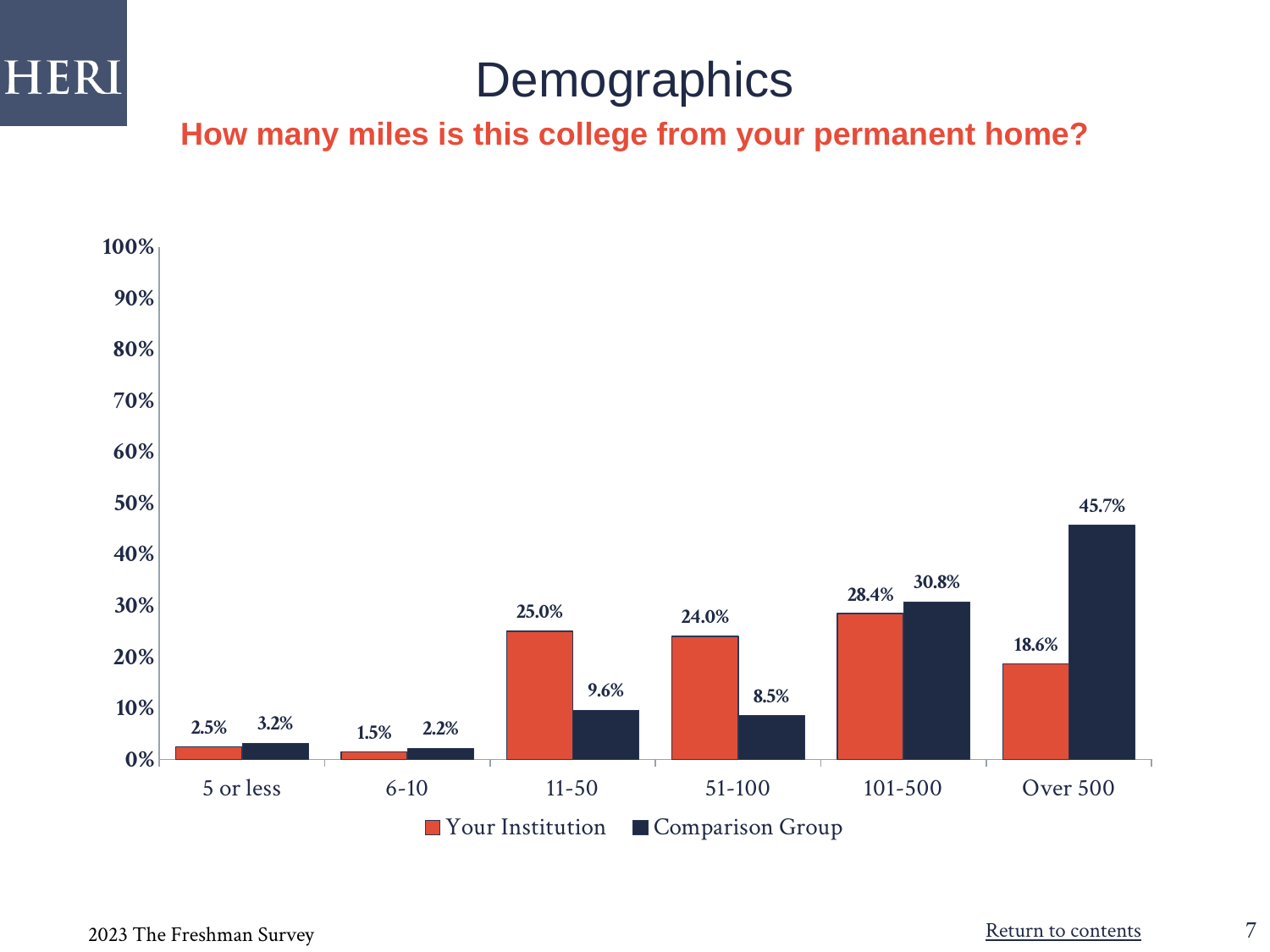

Demographics
How many miles is this college from your permanent home?

### Chart: Sex

| Category |
|---|

### Chart

| Category | Your Institution | Comparison Group |
|---|---|---|
| 5 or less | 0.0245 | 0.0322 |
| 6-10 | 0.0147 | 0.0218 |
| 11-50 | 0.25 | 0.0963 |
| 51-100 | 0.2402 | 0.0853 |
| 101-500 | 0.2843 | 0.3075 |
| Over 500 | 0.1863 | 0.4569 |
2023 The Freshman Survey
Return to contents
7